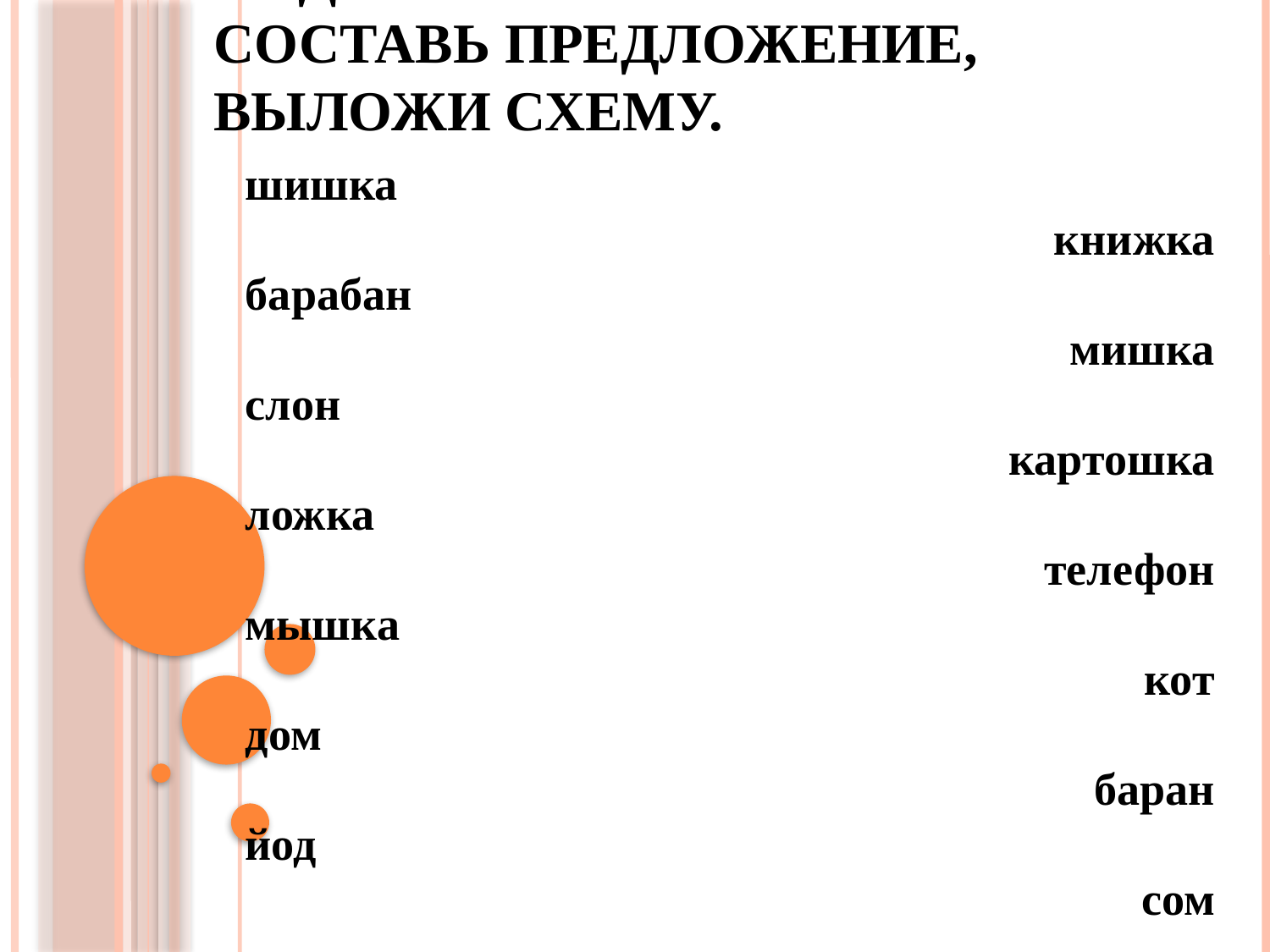

# Подбери рифмы к словам. Составь предложение, выложи схему.
шишка
книжка
барабан
мишка
слон
картошка
ложка
телефон
мышка
кот
дом
баран
йод
сом